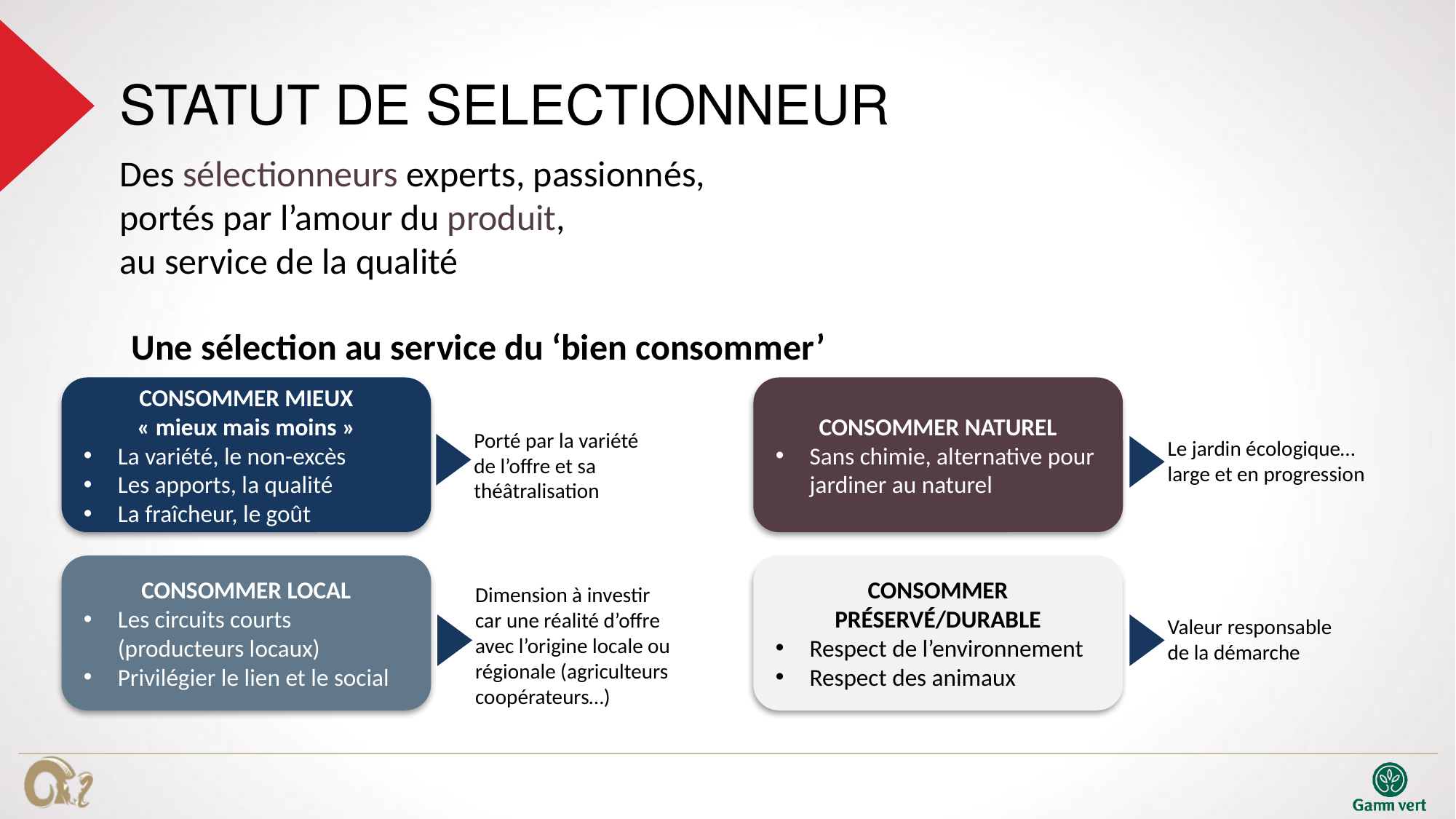

STATUT DE SELECTIONNEUR
Des sélectionneurs experts, passionnés,
portés par l’amour du produit,
au service de la qualité
Une sélection au service du ‘bien consommer’
CONSOMMER MIEUX
« mieux mais moins »
La variété, le non-excès
Les apports, la qualité
La fraîcheur, le goût
CONSOMMER NATUREL
Sans chimie, alternative pour jardiner au naturel
Porté par la variété de l’offre et sa théâtralisation
Le jardin écologique… large et en progression

CONSOMMER LOCAL
Les circuits courts (producteurs locaux)
Privilégier le lien et le social
CONSOMMER PRÉSERVÉ/DURABLE
Respect de l’environnement
Respect des animaux
Dimension à investir car une réalité d’offre avec l’origine locale ou régionale (agriculteurs coopérateurs…)
Valeur responsable de la démarche